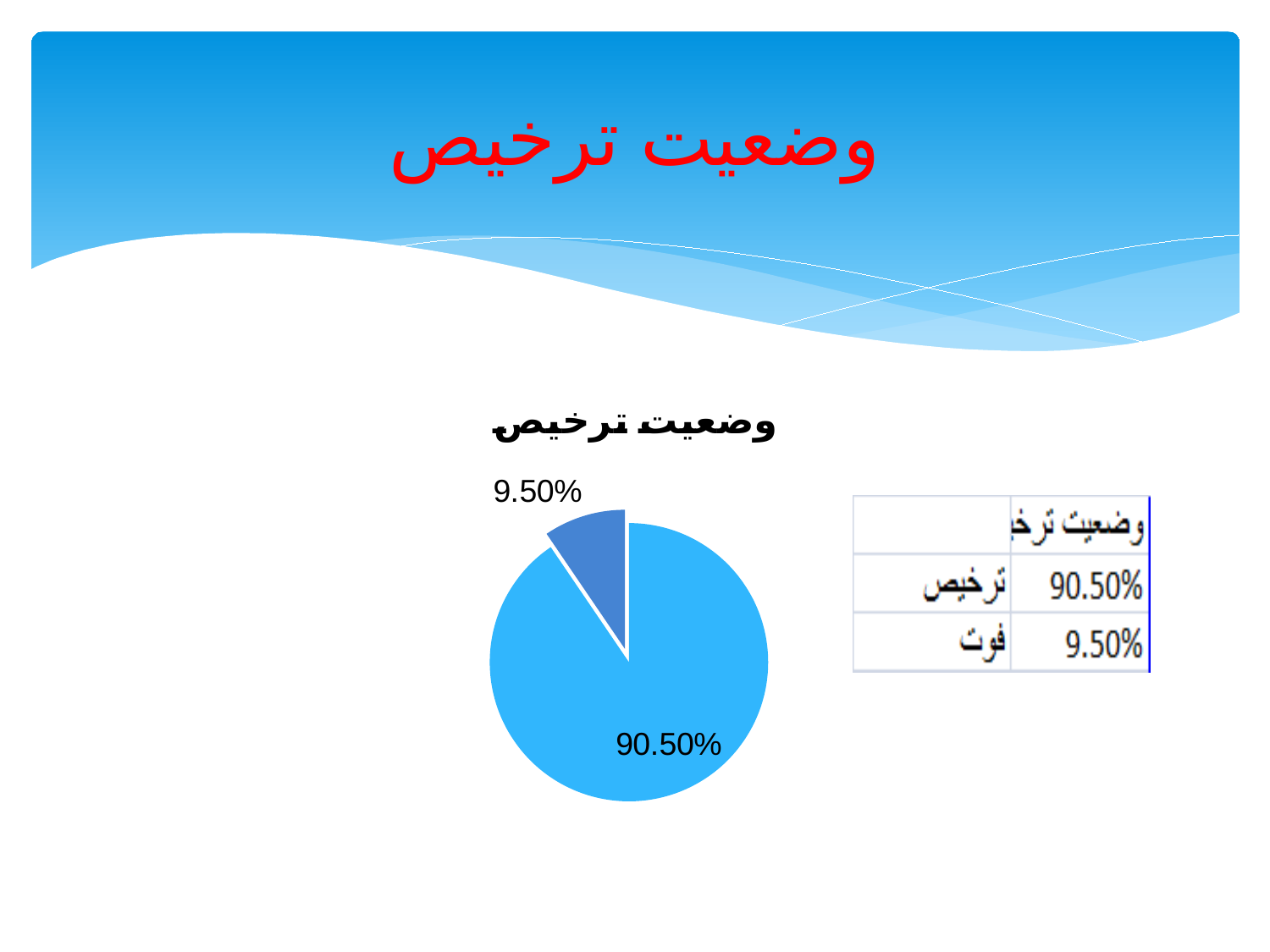

# وضعیت ترخیص

### Chart:

| Category | وضعیت ترخیص |
|---|---|
| ترخیص | 0.905 |
| فوت | 0.09500000000000004 |